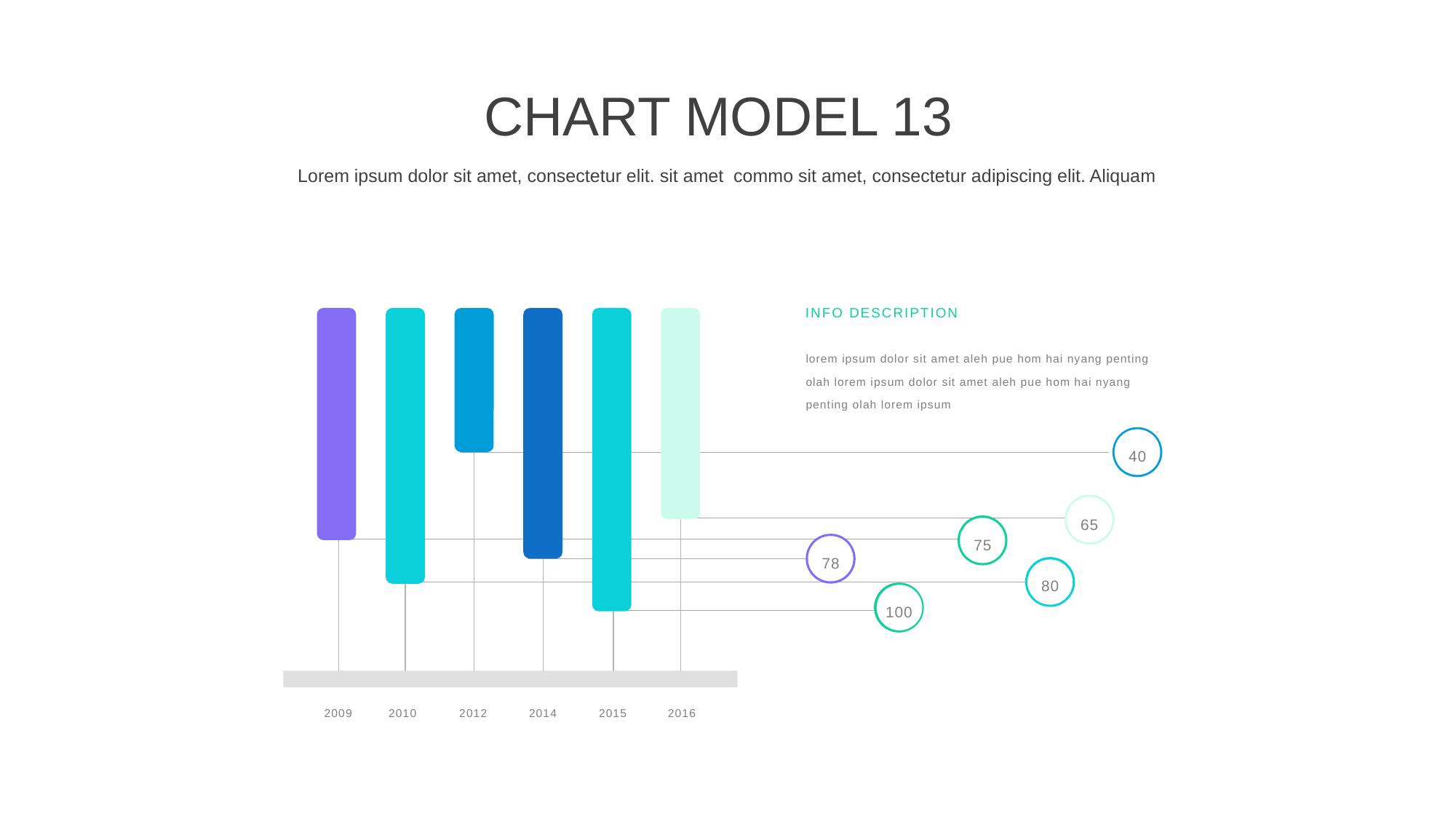

CHART MODEL 13
Lorem ipsum dolor sit amet, consectetur elit. sit amet  commo sit amet, consectetur adipiscing elit. Aliquam
Info Description

lorem ipsum dolor sit amet aleh pue hom hai nyang penting olah lorem ipsum dolor sit amet aleh pue hom hai nyang penting olah lorem ipsum

40

65

75

78

80

100

2009
2010
2012
2014
2015
2016